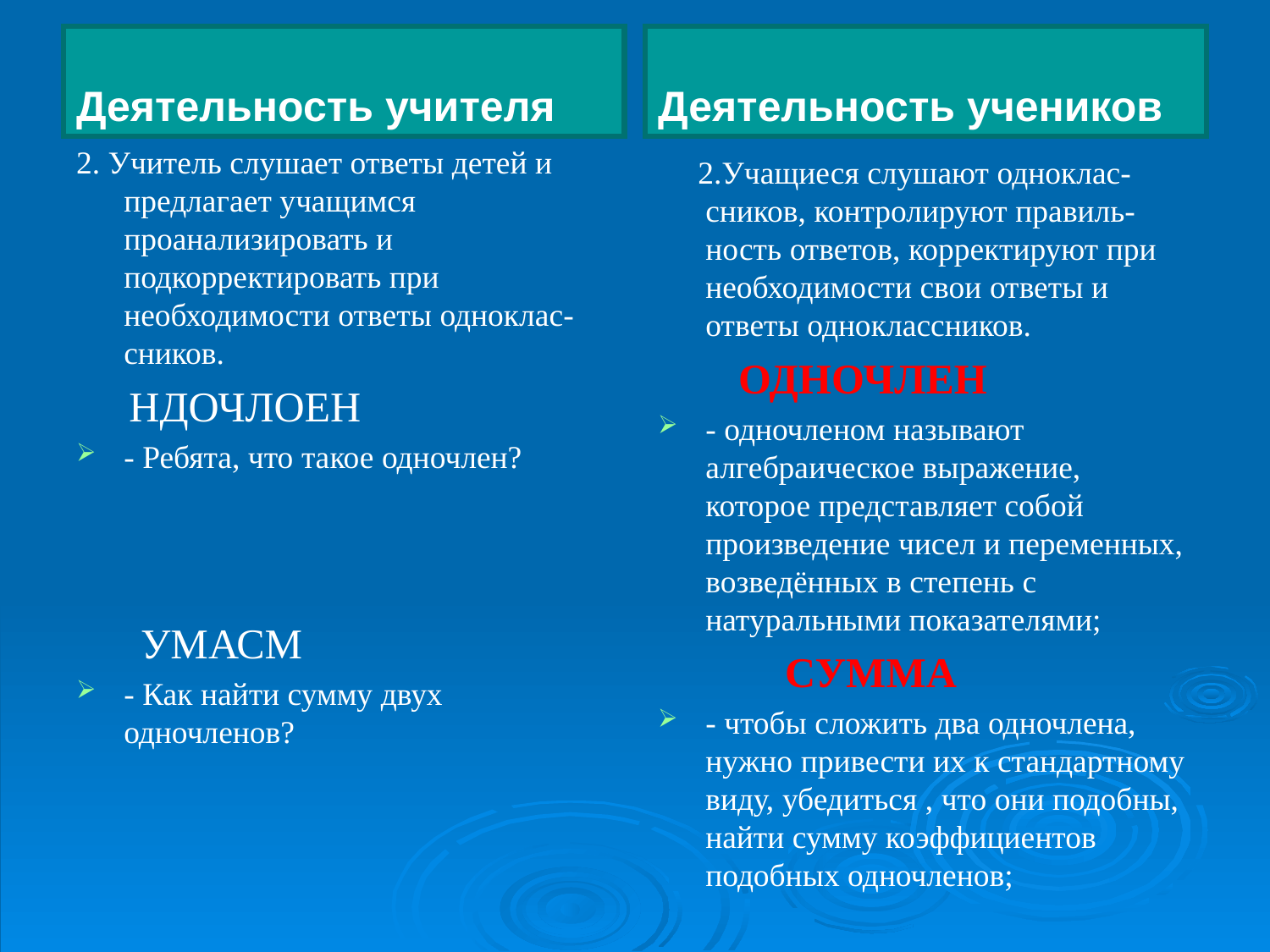

Деятельность учителя
Деятельность учеников
2. Учитель слушает ответы детей и предлагает учащимся проанализировать и подкорректировать при необходимости ответы одноклас-  сников.
     НДОЧЛОЕН
- Ребята, что такое одночлен?

        УМАСМ
- Как найти сумму двух одночленов?

     2.Учащиеся слушают одноклас-сников, контролируют правиль-ность ответов, корректируют при необходимости свои ответы и ответы одноклассников.
          ОДНОЧЛЕН
- одночленом называют  алгебраическое выражение, которое представляет собой произведение чисел и переменных, возведённых в степень с натуральными показателями;
            СУММА
- чтобы сложить два одночлена, нужно привести их к стандартному виду, убедиться , что они подобны, найти сумму коэффициентов  подобных одночленов;